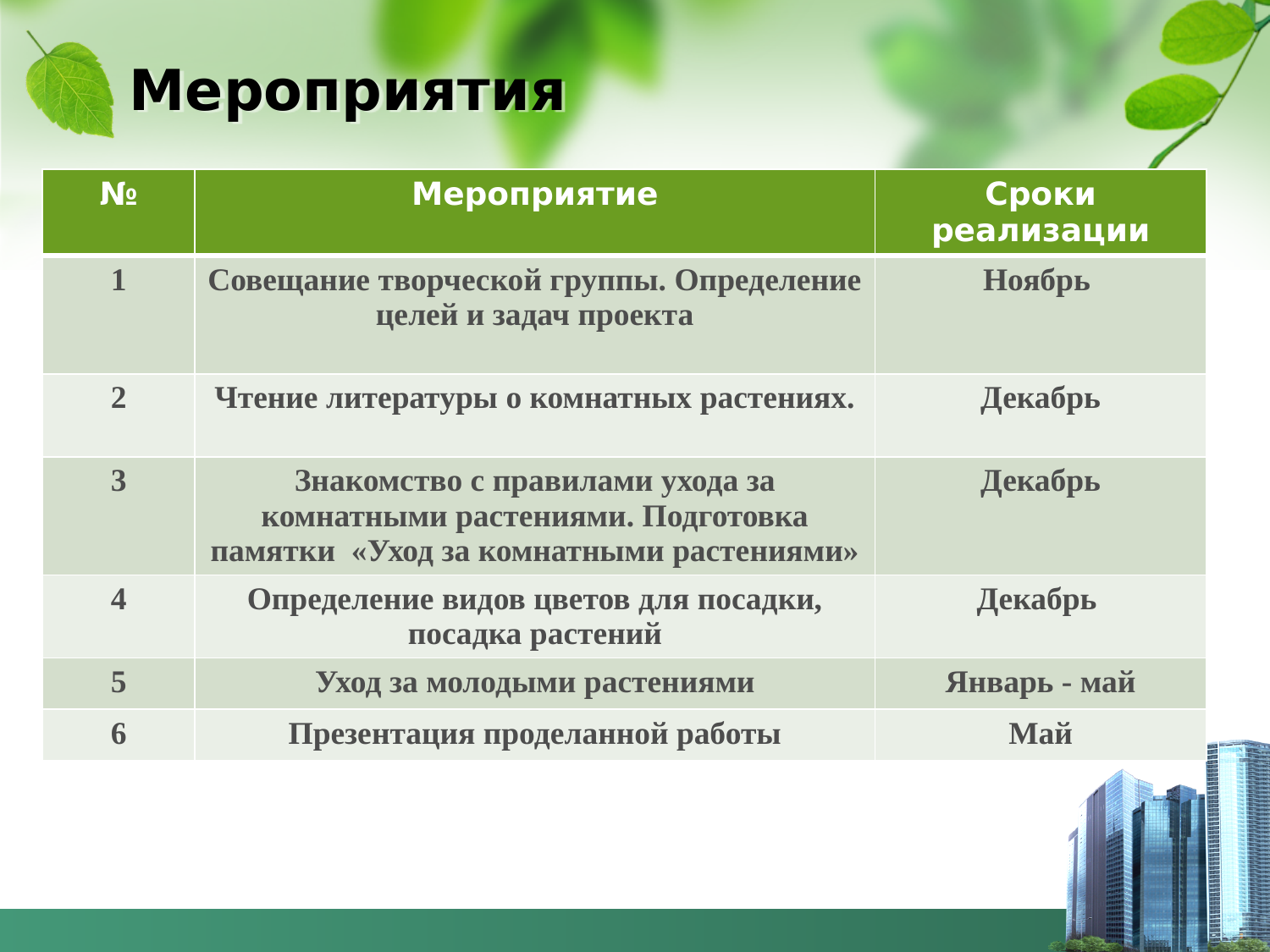

# Мероприятия
| № | Мероприятие | Сроки реализации |
| --- | --- | --- |
| 1 | Совещание творческой группы. Определение целей и задач проекта | Ноябрь |
| 2 | Чтение литературы о комнатных растениях. | Декабрь |
| 3 | Знакомство с правилами ухода за комнатными растениями. Подготовка памятки «Уход за комнатными растениями» | Декабрь |
| 4 | Определение видов цветов для посадки, посадка растений | Декабрь |
| 5 | Уход за молодыми растениями | Январь - май |
| 6 | Презентация проделанной работы | Май |